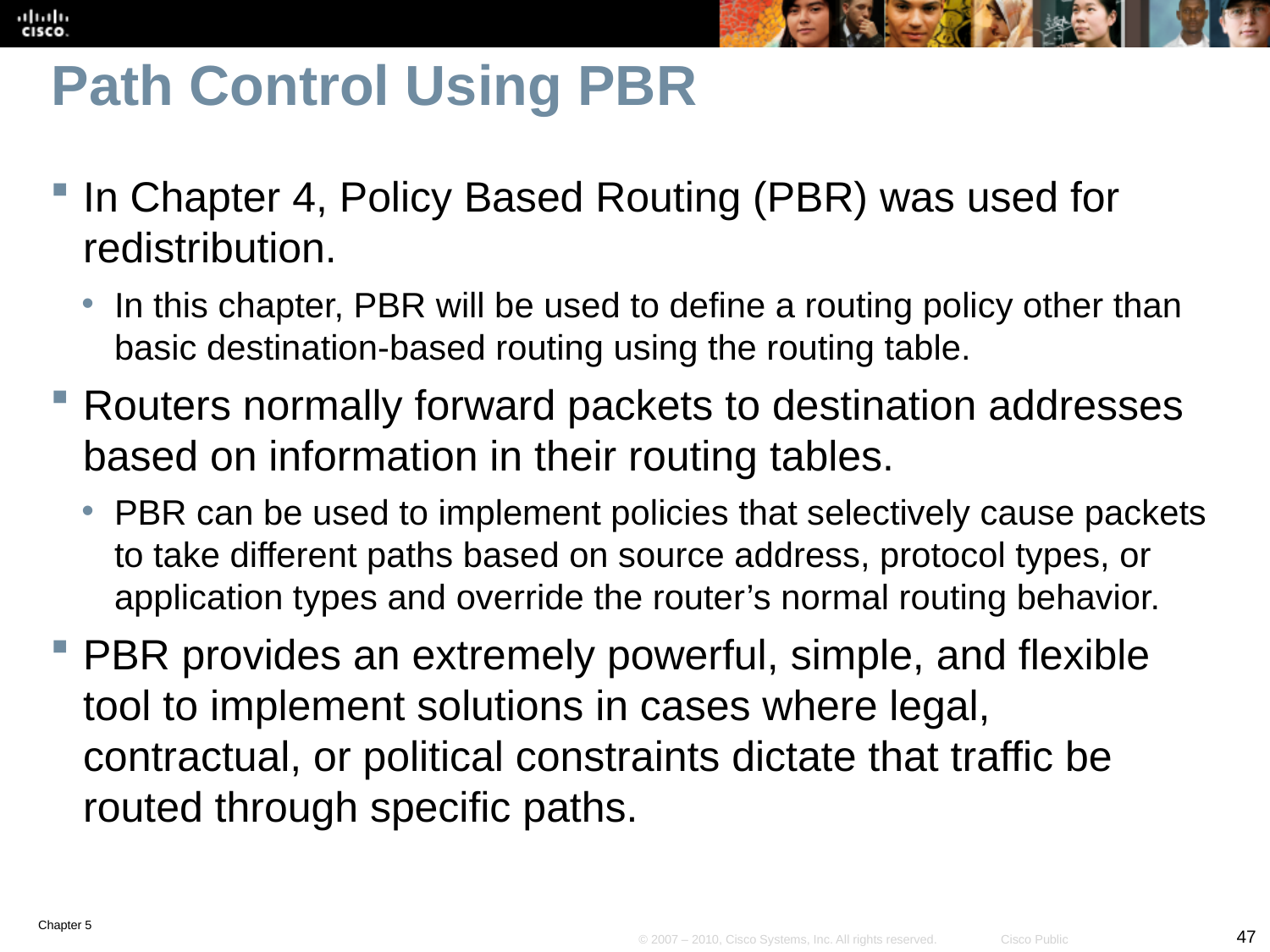

# Path Control Using PBR
In Chapter 4, Policy Based Routing (PBR) was used for redistribution.
In this chapter, PBR will be used to define a routing policy other than basic destination-based routing using the routing table.
Routers normally forward packets to destination addresses based on information in their routing tables.
PBR can be used to implement policies that selectively cause packets to take different paths based on source address, protocol types, or application types and override the router’s normal routing behavior.
PBR provides an extremely powerful, simple, and flexible tool to implement solutions in cases where legal, contractual, or political constraints dictate that traffic be routed through specific paths.